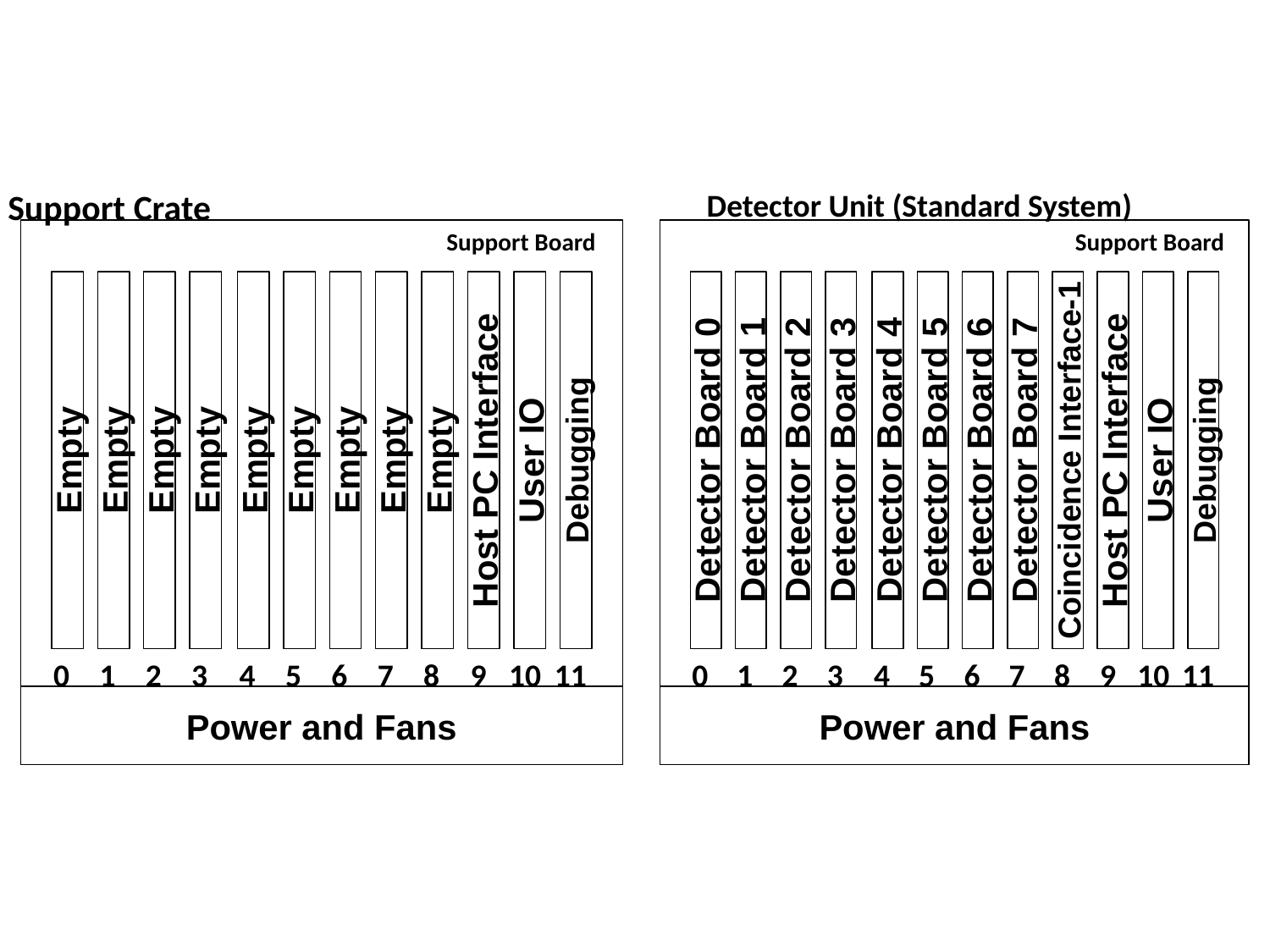

Detector Unit (Standard System)

Support Board
Detector Board 0
Detector Board 1
Detector Board 2
Detector Board 3
Detector Board 4
Detector Board 5
Detector Board 6
Detector Board 7
Coincidence Interface-1
Host PC Interface
User IO
Debugging
0
1
2
3
4
5
6
7
8
9
10
11
Power and Fans
Support Crate

Support Board
Empty
Empty
Empty
Empty
Empty
Empty
Empty
Empty
Empty
Host PC Interface
User IO
Debugging
0
1
2
3
4
5
6
7
8
9
10
11
Power and Fans